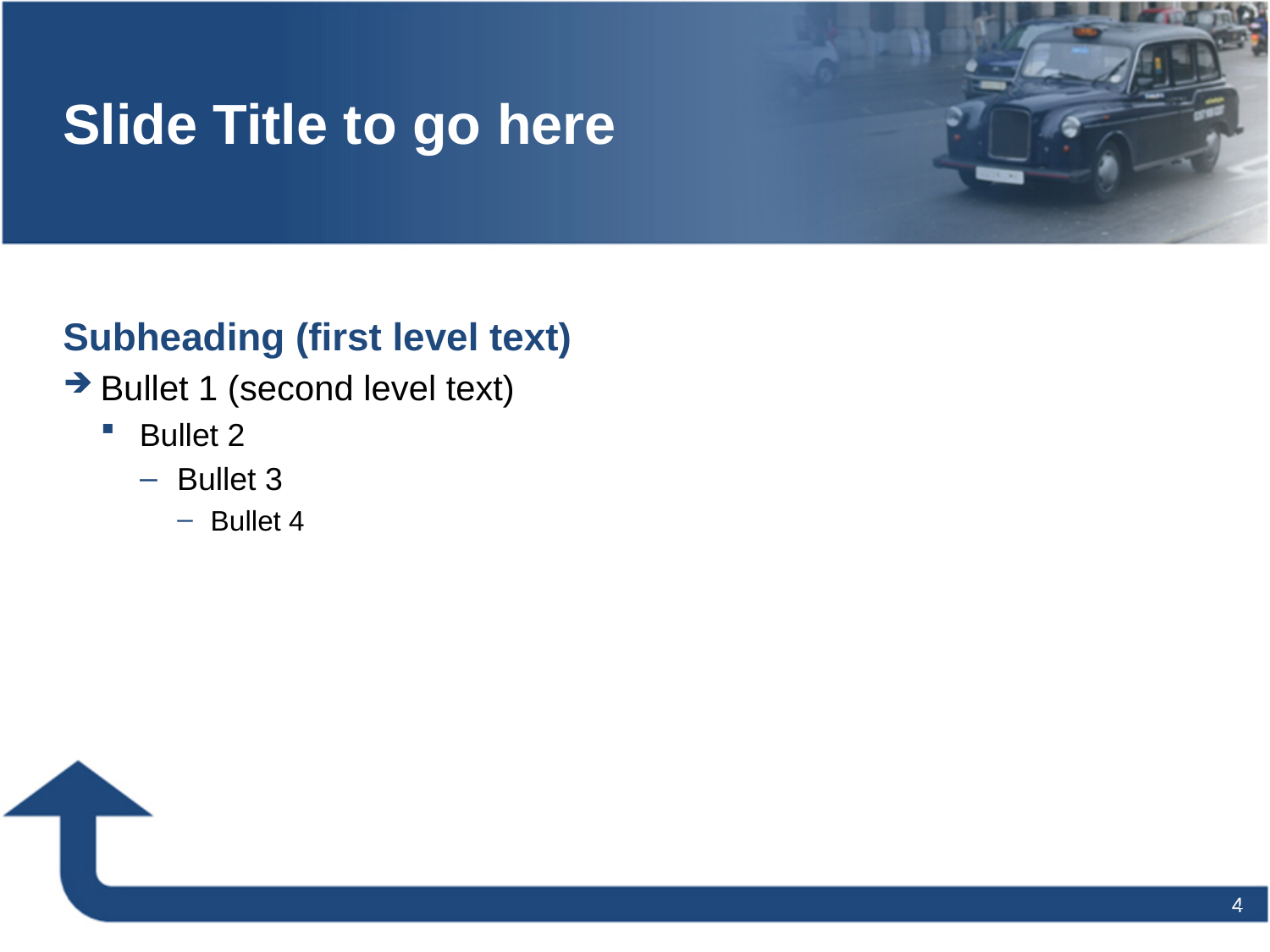

Slide Title to go here
Subheading (first level text)
Bullet 1 (second level text)
Bullet 2
Bullet 3
Bullet 4

4
4